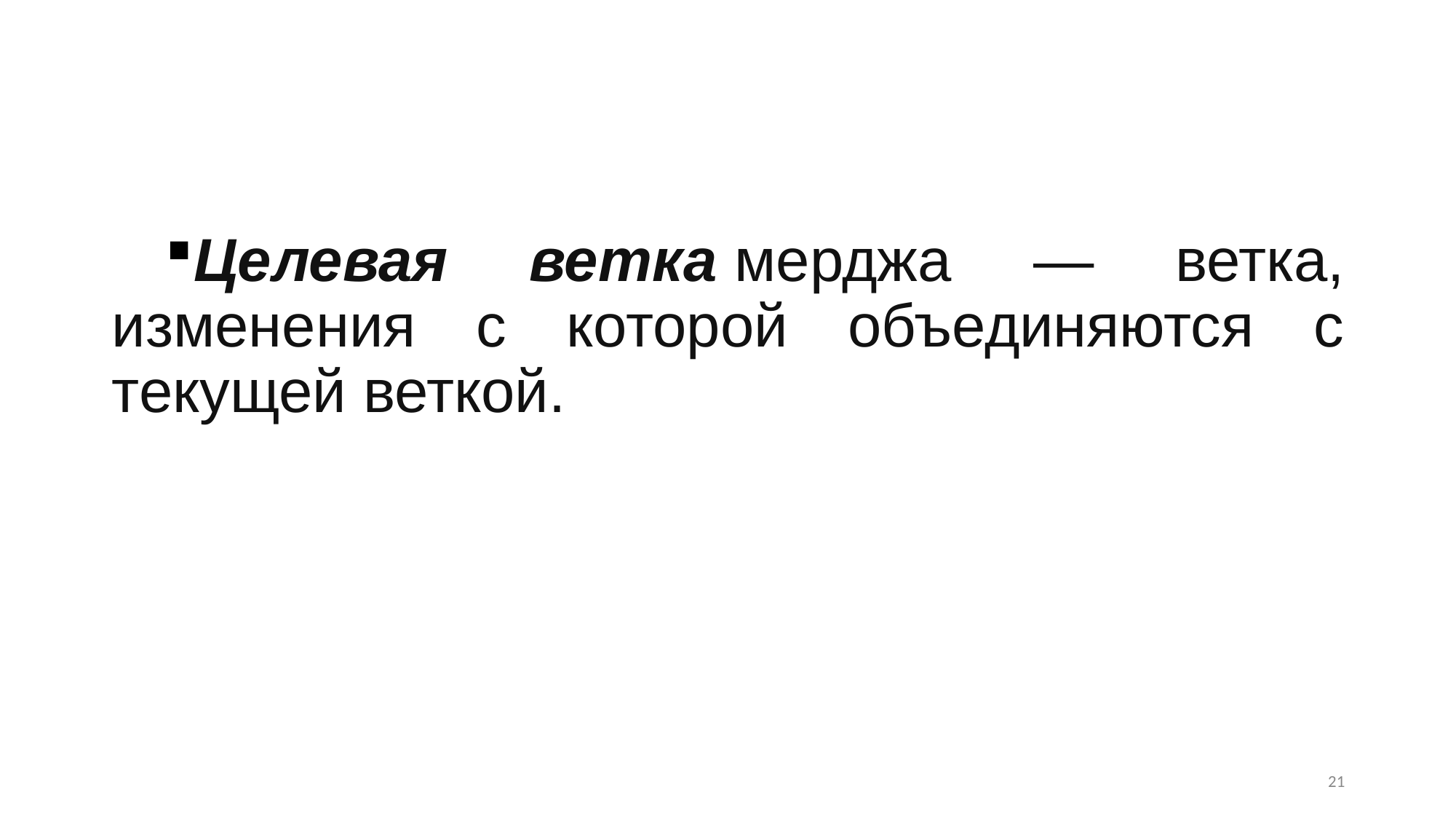

#
Целевая ветка мерджа — ветка, изменения с которой объединяются с текущей веткой.

21